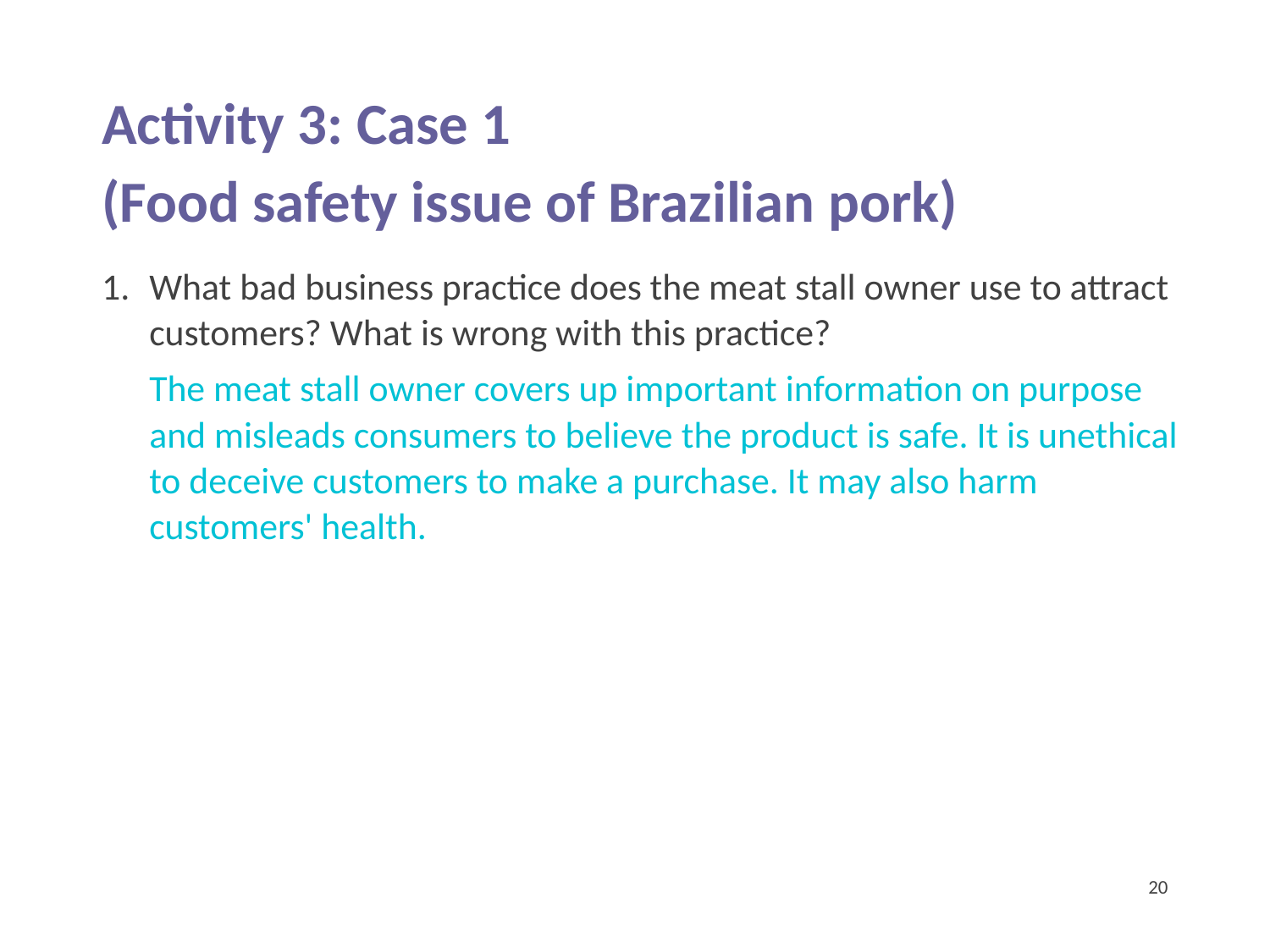

Activity 3: Case 1
(Food safety issue of Brazilian pork)
What bad business practice does the meat stall owner use to attract customers? What is wrong with this practice?
The meat stall owner covers up important information on purpose and misleads consumers to believe the product is safe. It is unethical to deceive customers to make a purchase. It may also harm customers' health.
20